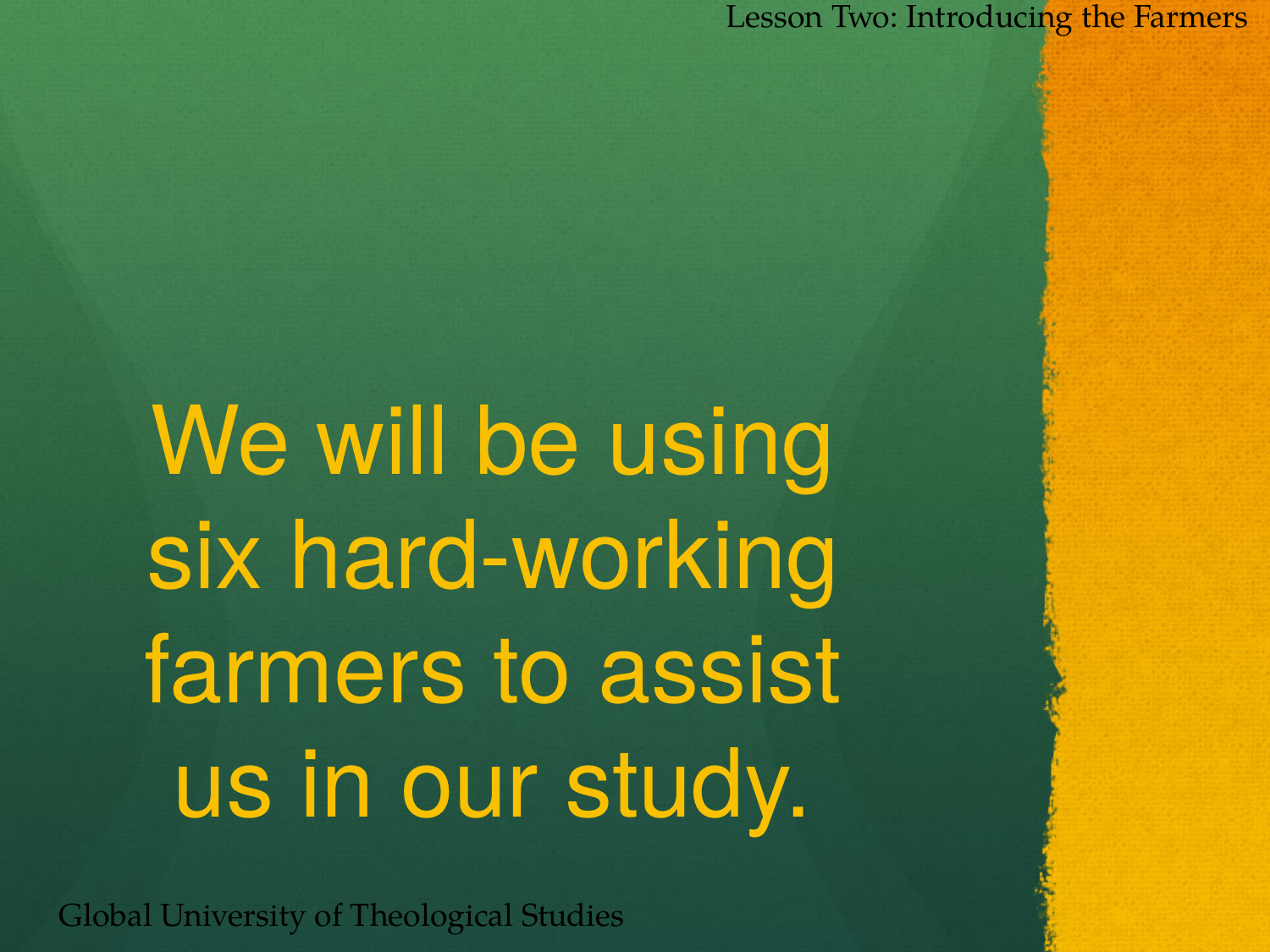

Lesson Two: Introducing the Farmers

	We will be using six hard-working farmers to assist us in our study.
Global University of Theological Studies